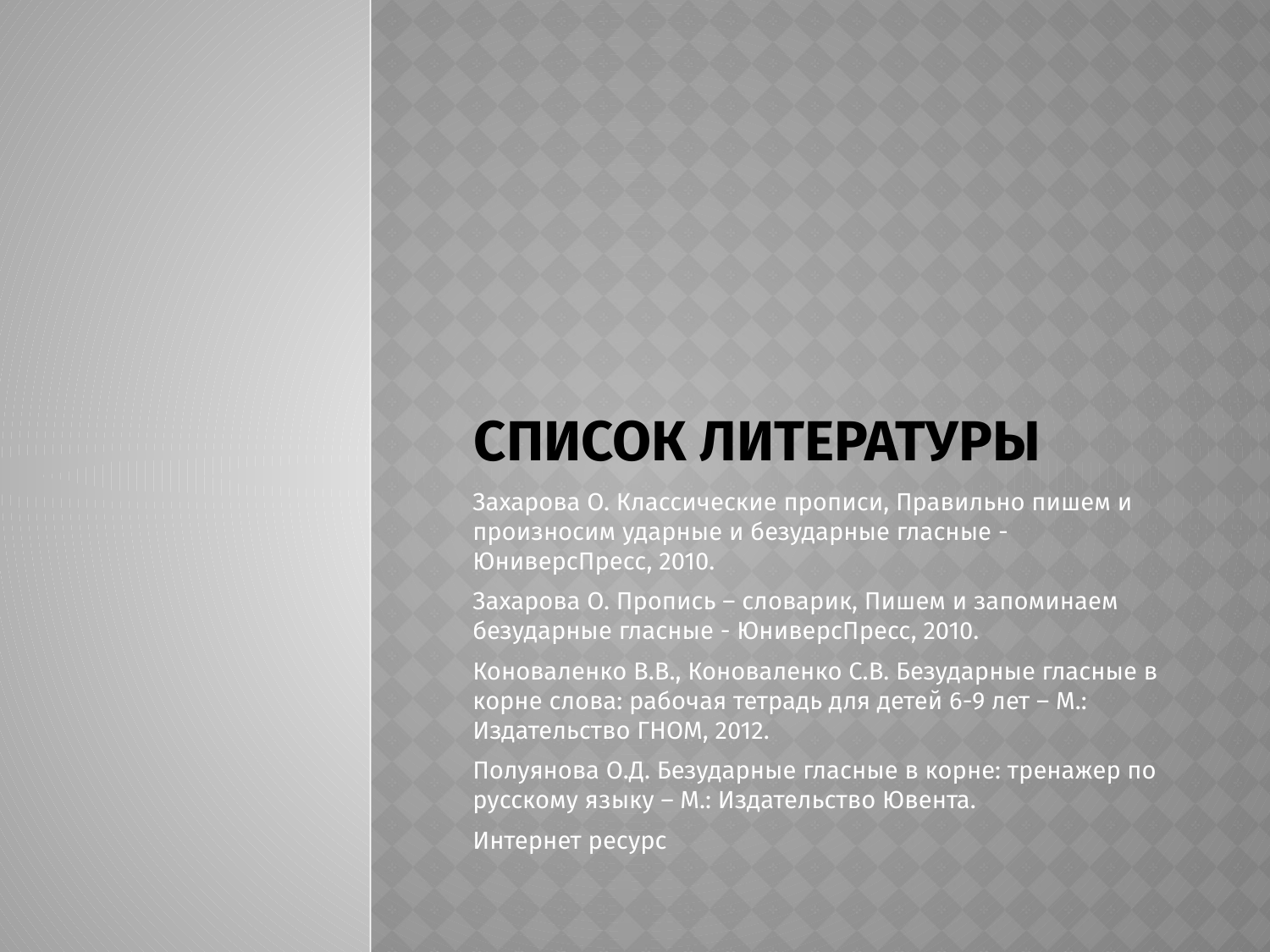

# Список литературы
Захарова О. Классические прописи, Правильно пишем и произносим ударные и безударные гласные - ЮниверсПресс, 2010.
Захарова О. Пропись – словарик, Пишем и запоминаем безударные гласные - ЮниверсПресс, 2010.
Коноваленко В.В., Коноваленко С.В. Безударные гласные в корне слова: рабочая тетрадь для детей 6-9 лет – М.: Издательство ГНОМ, 2012.
Полуянова О.Д. Безударные гласные в корне: тренажер по русскому языку – М.: Издательство Ювента.
Интернет ресурс